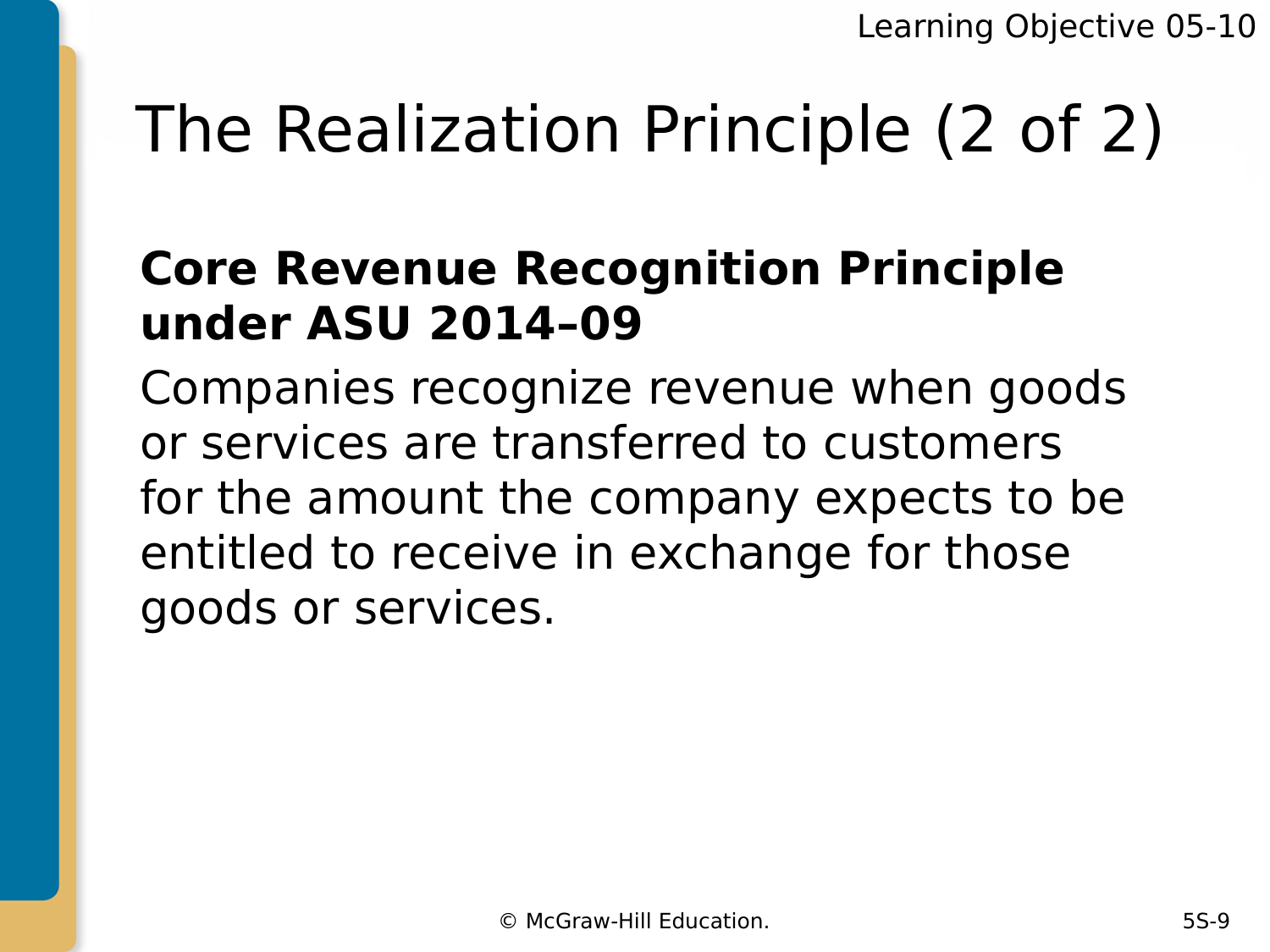

Learning Objective 05-10
# The Realization Principle (2 of 2)
Core Revenue Recognition Principle under ASU 2014–09
Companies recognize revenue when goods or services are transferred to customers for the amount the company expects to be entitled to receive in exchange for those goods or services.